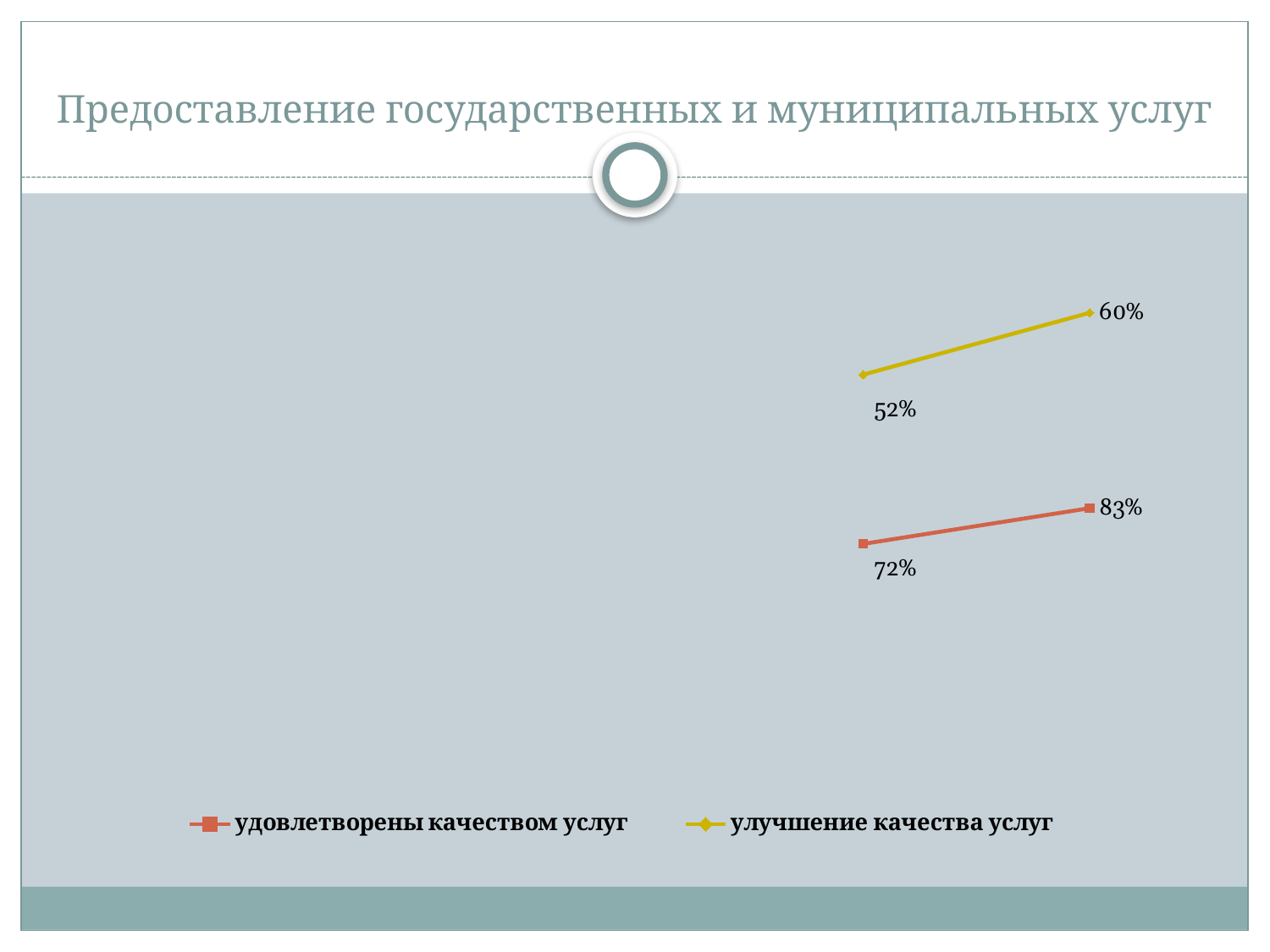

# Предоставление государственных и муниципальных услуг

### Chart

| Category | удовлетворены качеством услуг | улучшение качества услуг |
|---|---|---|